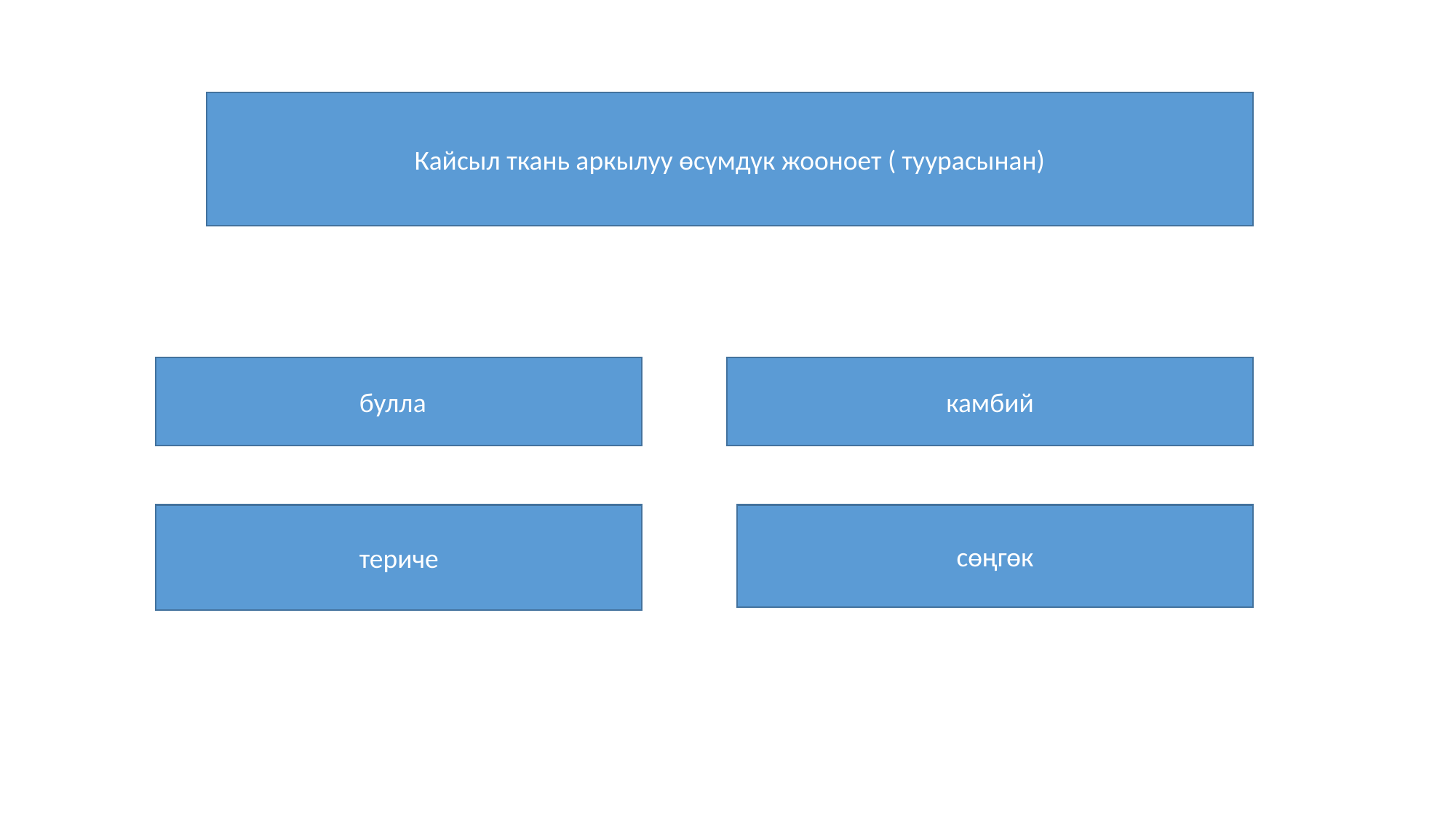

Кайсыл ткань аркылуу өсүмдүк жооноет ( туурасынан)
булла
камбий
териче
сөңгөк